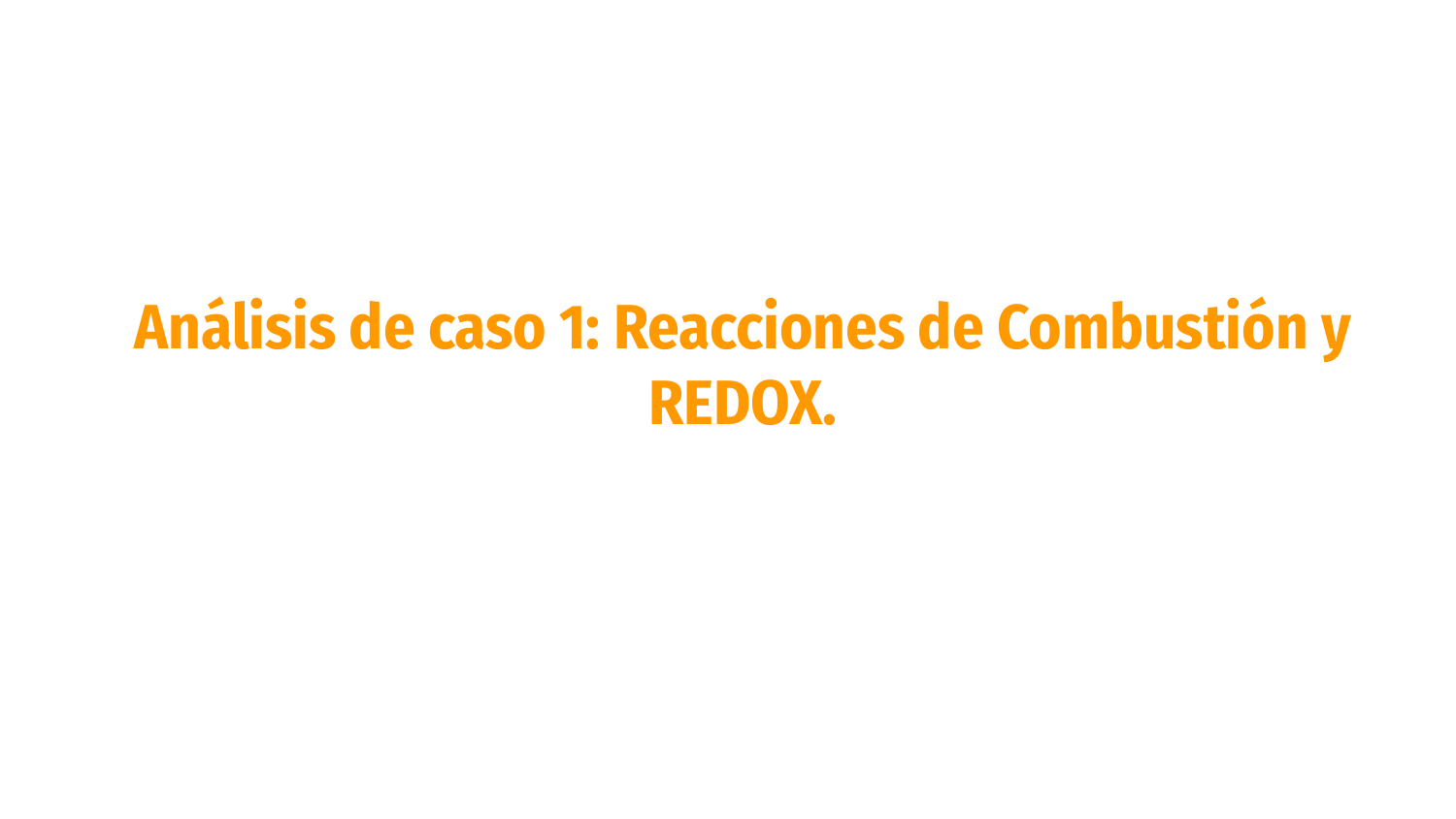

# Análisis de caso 1: Reacciones de Combustión y REDOX.